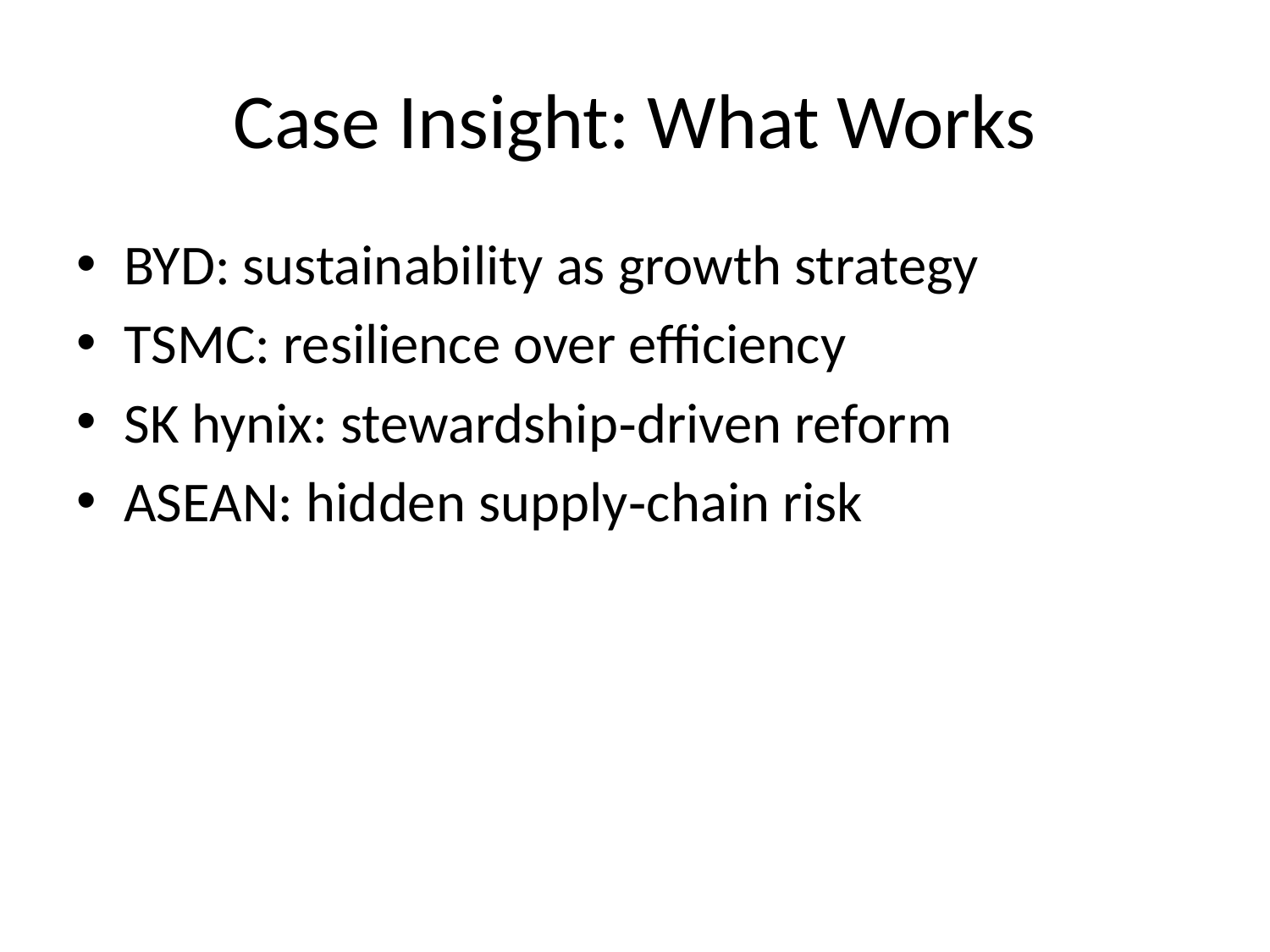

# Case Insight: What Works
BYD: sustainability as growth strategy
TSMC: resilience over efficiency
SK hynix: stewardship‑driven reform
ASEAN: hidden supply‑chain risk